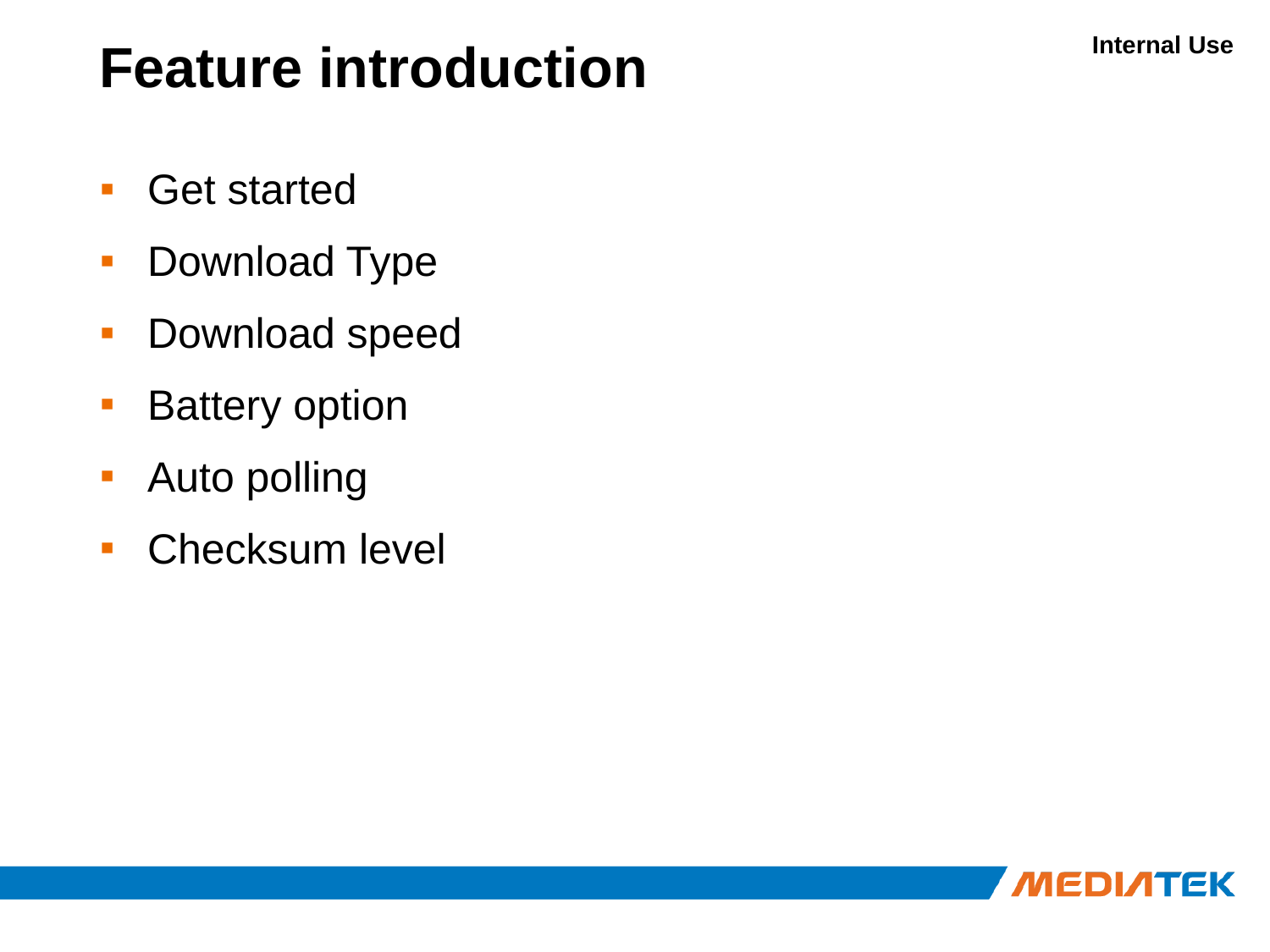

# Feature introduction
Get started
Download Type
Download speed
Battery option
Auto polling
Checksum level